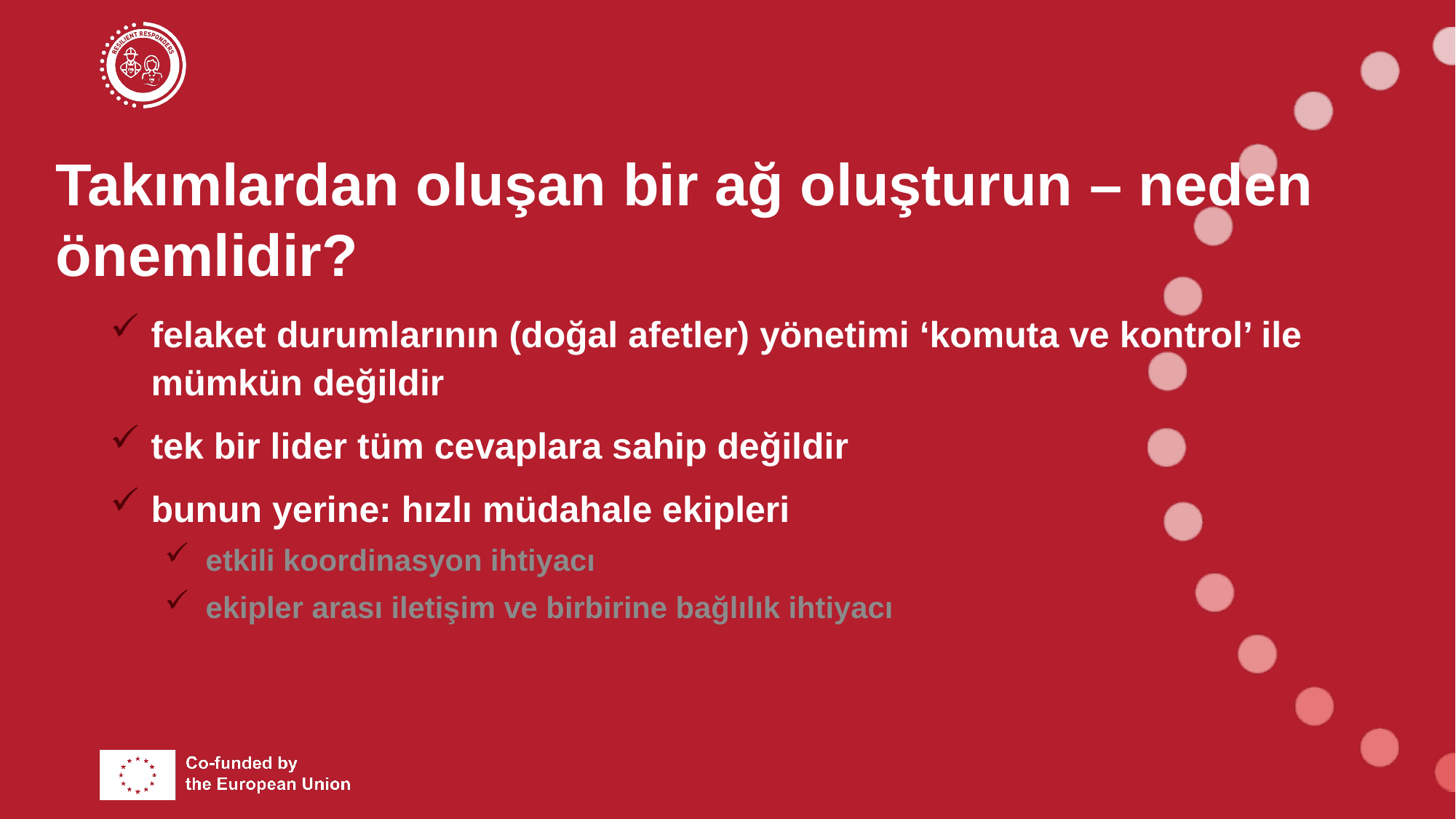

# Takımlardan oluşan bir ağ oluşturun – neden önemlidir?
felaket durumlarının (doğal afetler) yönetimi ‘komuta ve kontrol’ ile mümkün değildir
tek bir lider tüm cevaplara sahip değildir
bunun yerine: hızlı müdahale ekipleri
etkili koordinasyon ihtiyacı
ekipler arası iletişim ve birbirine bağlılık ihtiyacı